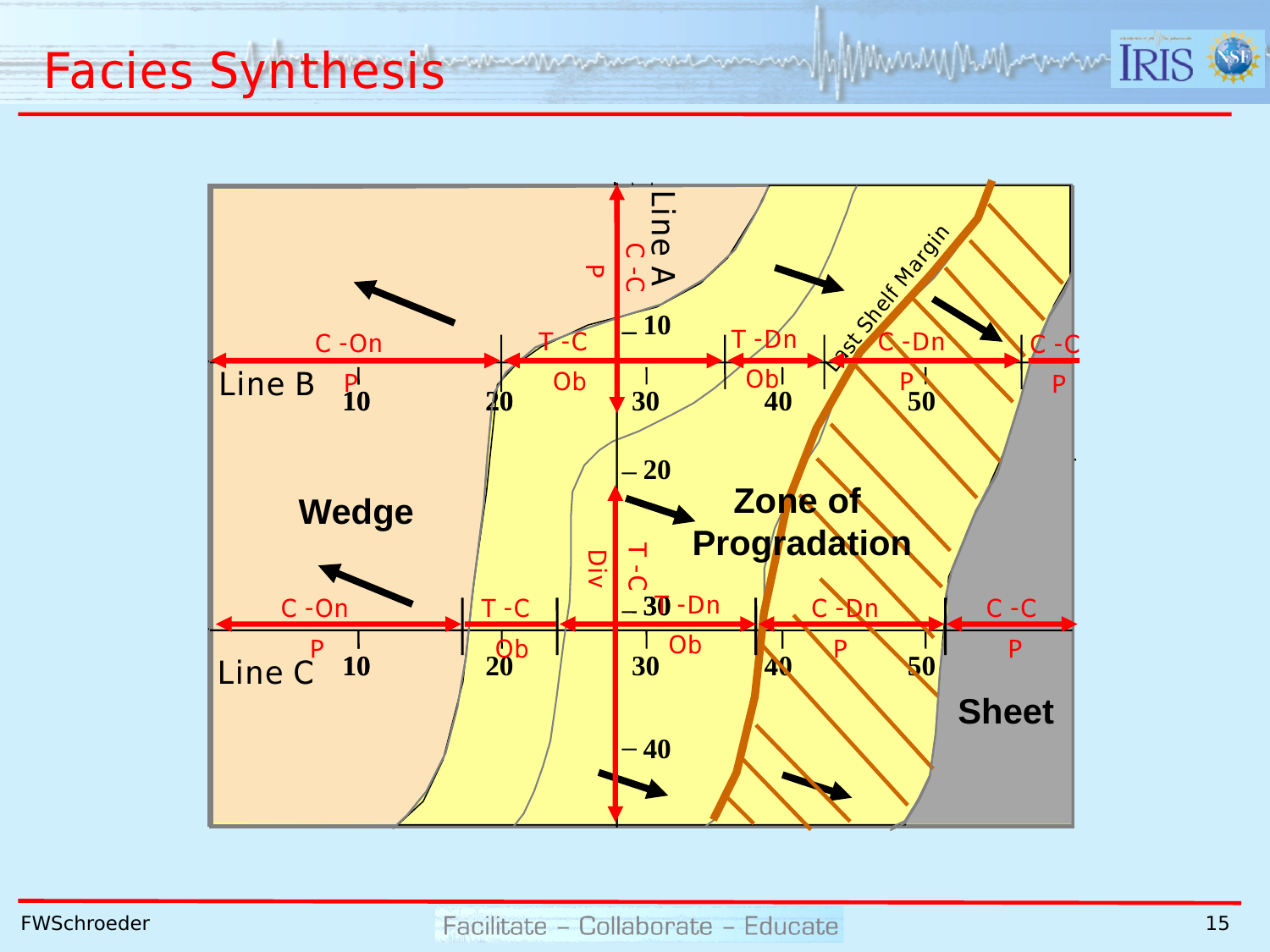

# Facies Synthesis

Line A
C -C
   P

10
Line B

10
20
30
40
50
T -Dn
  Ob
T -C
  Ob
C -Dn
   P
C -On
    P

C -C
   P

20

T -C
 Div
30
Line C

10
20
30
40
50
T -Dn
  Ob
C -On
    P
T -C
  Ob
C -Dn
   P
C -C
   P

40

C -C
   P

T -C
 Div

Line A

Last Shelf Margin

10
T -Dn
  Ob
T -C
  Ob
C -Dn
   P
C -On
    P
C -C
   P

Line B

10
10
20
20
30
40
50

20

Zone of
Progradation

Wedge

T -Dn
  Ob
C -On
    P
T -C
  Ob
C -Dn
   P
C -C
   P

30
30

10
10
20
30
40
50

Line C
Sheet
40